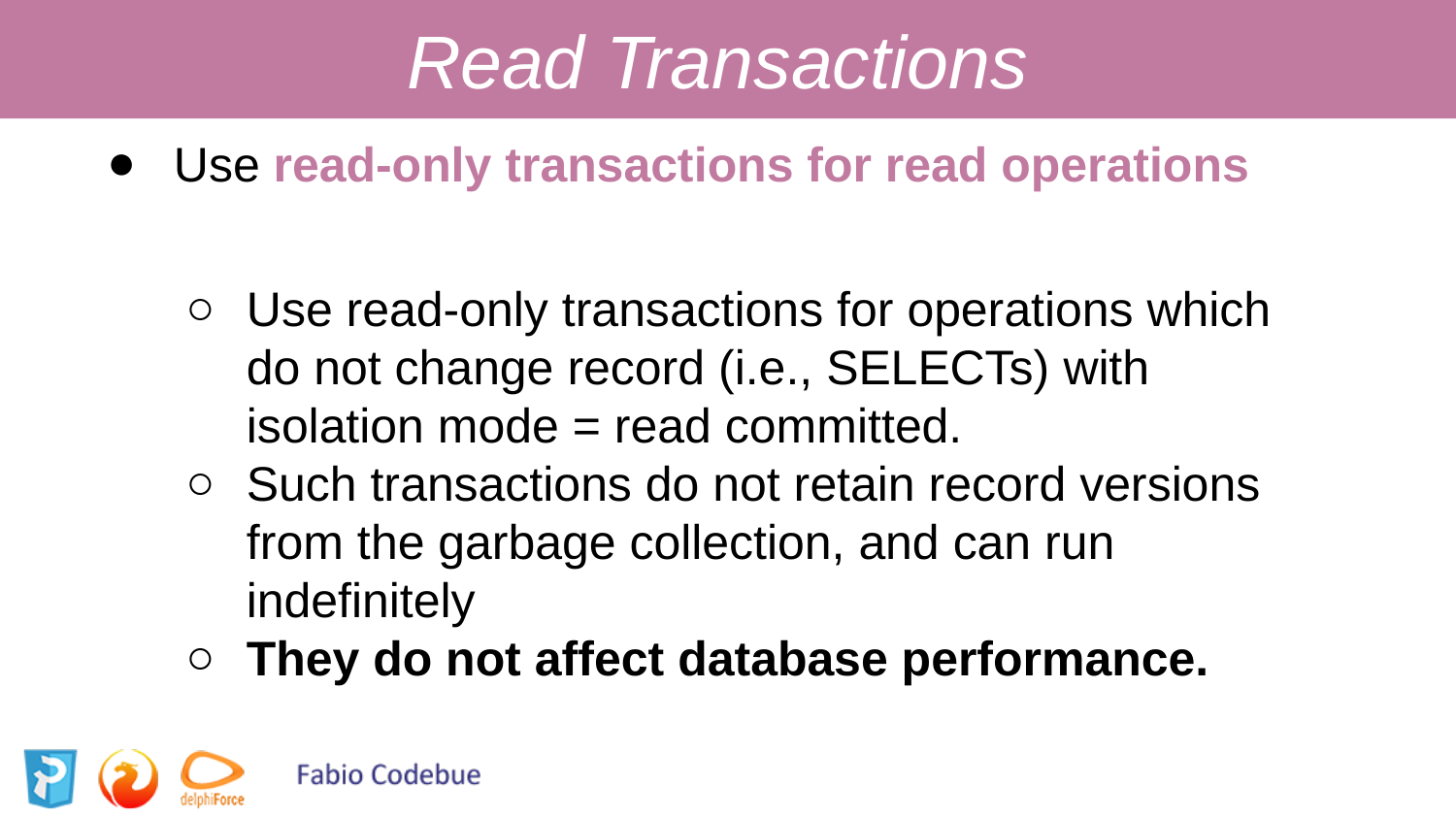

Read Transactions
Use read-only transactions for read operations

Use read-only transactions for operations which do not change record (i.e., SELECTs) with isolation mode = read committed.
Such transactions do not retain record versions from the garbage collection, and can run indefinitely
They do not affect database performance.